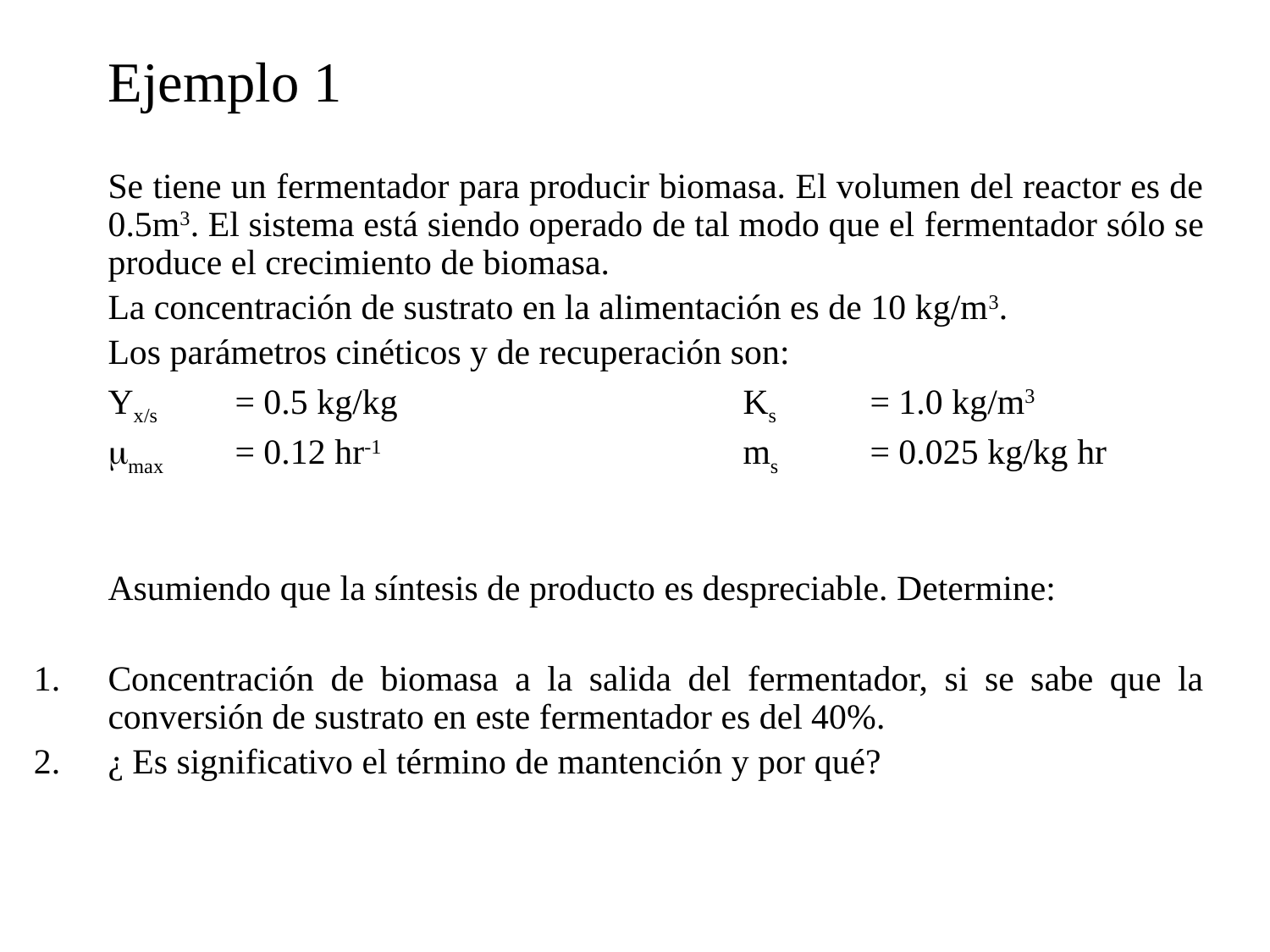

# Ejemplo 1

	Se tiene un fermentador para producir biomasa. El volumen del reactor es de 0.5m3. El sistema está siendo operado de tal modo que el fermentador sólo se produce el crecimiento de biomasa.
	La concentración de sustrato en la alimentación es de 10 kg/m3.
	Los parámetros cinéticos y de recuperación son:
	Yx/s 	= 0.5 kg/kg			Ks 	= 1.0 kg/m3
	μmax	= 0.12 hr-1			ms 	= 0.025 kg/kg hr

	Asumiendo que la síntesis de producto es despreciable. Determine:

Concentración de biomasa a la salida del fermentador, si se sabe que la conversión de sustrato en este fermentador es del 40%.
¿ Es significativo el término de mantención y por qué?